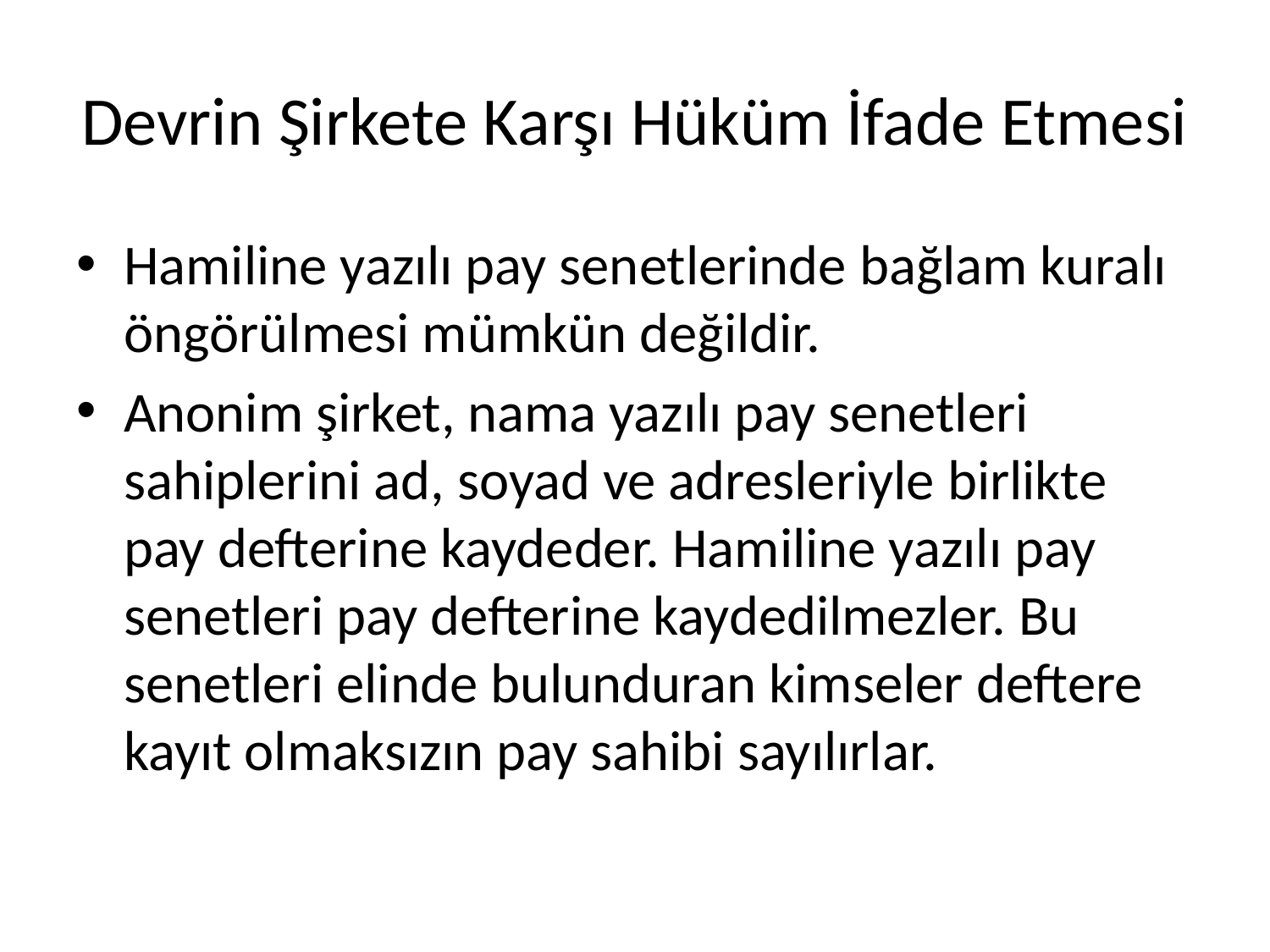

# Devrin Şirkete Karşı Hüküm İfade Etmesi
Hamiline yazılı pay senetlerinde bağlam kuralı öngörülmesi mümkün değildir.
Anonim şirket, nama yazılı pay senetleri sahiplerini ad, soyad ve adresleriyle birlikte pay defterine kaydeder. Hamiline yazılı pay senetleri pay defterine kaydedilmezler. Bu senetleri elinde bulunduran kimseler deftere kayıt olmaksızın pay sahibi sayılırlar.